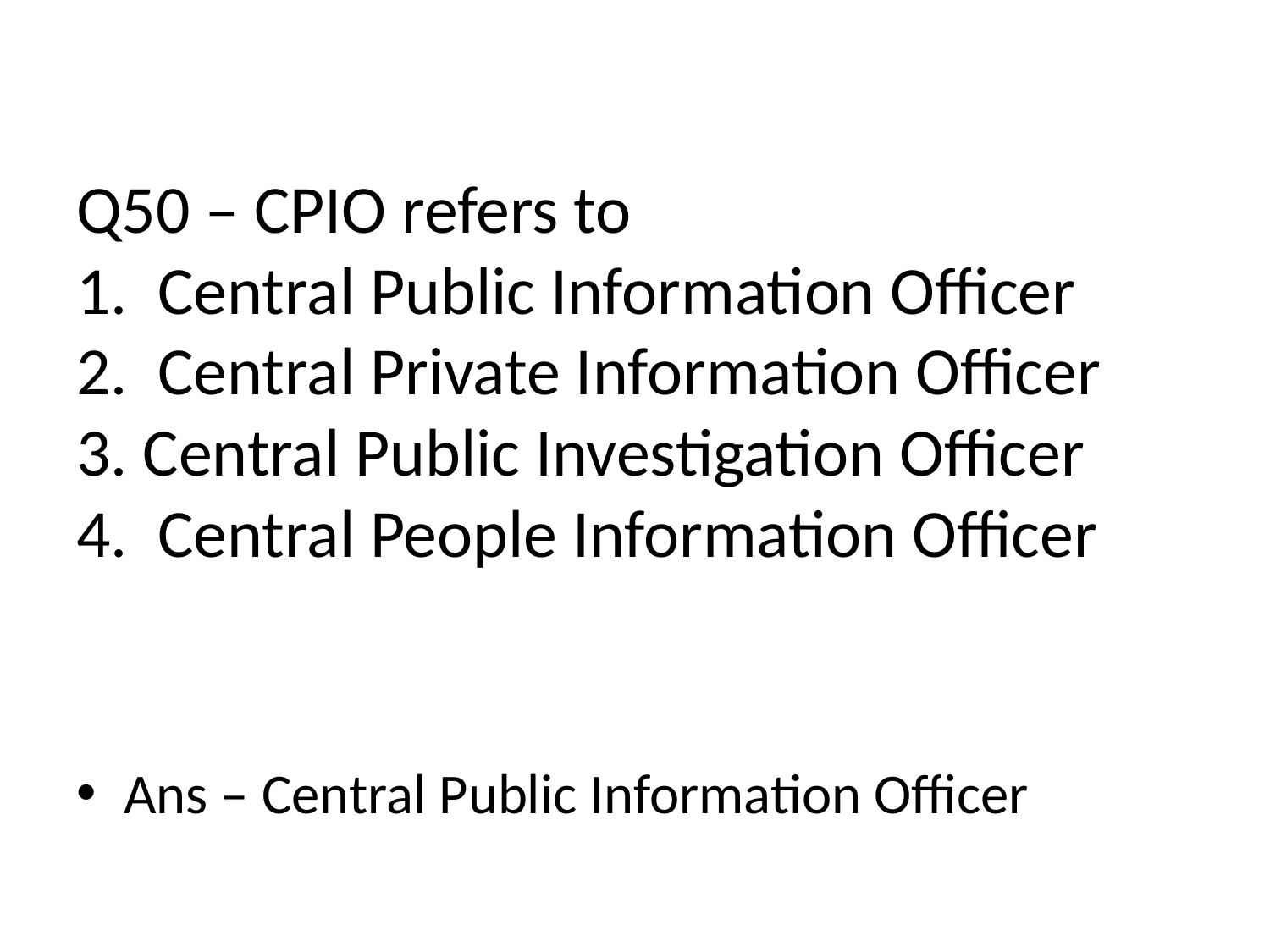

# Q50 – CPIO refers to 1.  Central Public Information Officer 2.  Central Private Information Officer 3. Central Public Investigation Officer 4.  Central People Information Officer
Ans – Central Public Information Officer